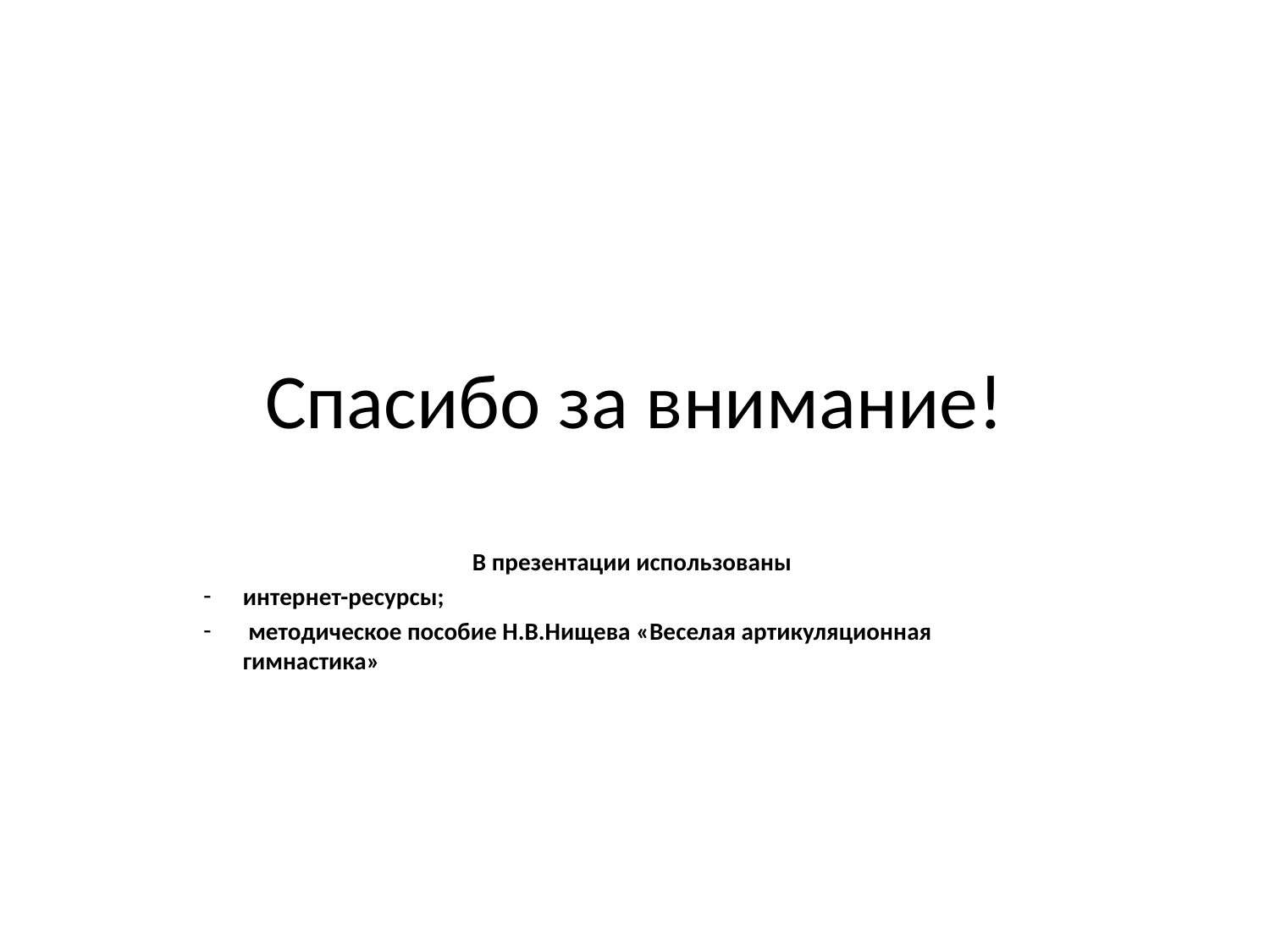

# Спасибо за внимание!
В презентации использованы
интернет-ресурсы;
 методическое пособие Н.В.Нищева «Веселая артикуляционная гимнастика»